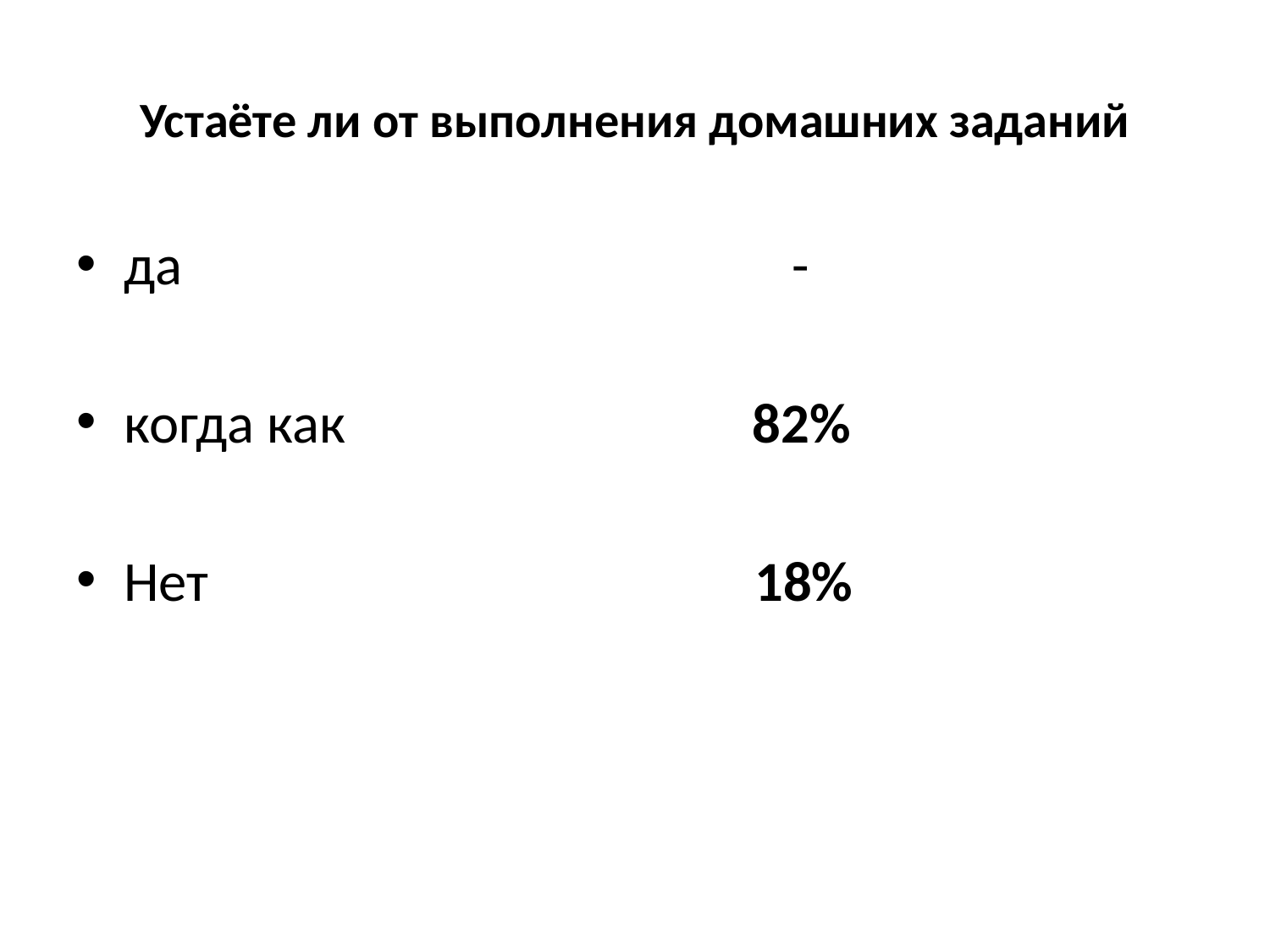

# Устаёте ли от выполнения домашних заданий
да                                                -

когда как                                82%

Нет                                           18%